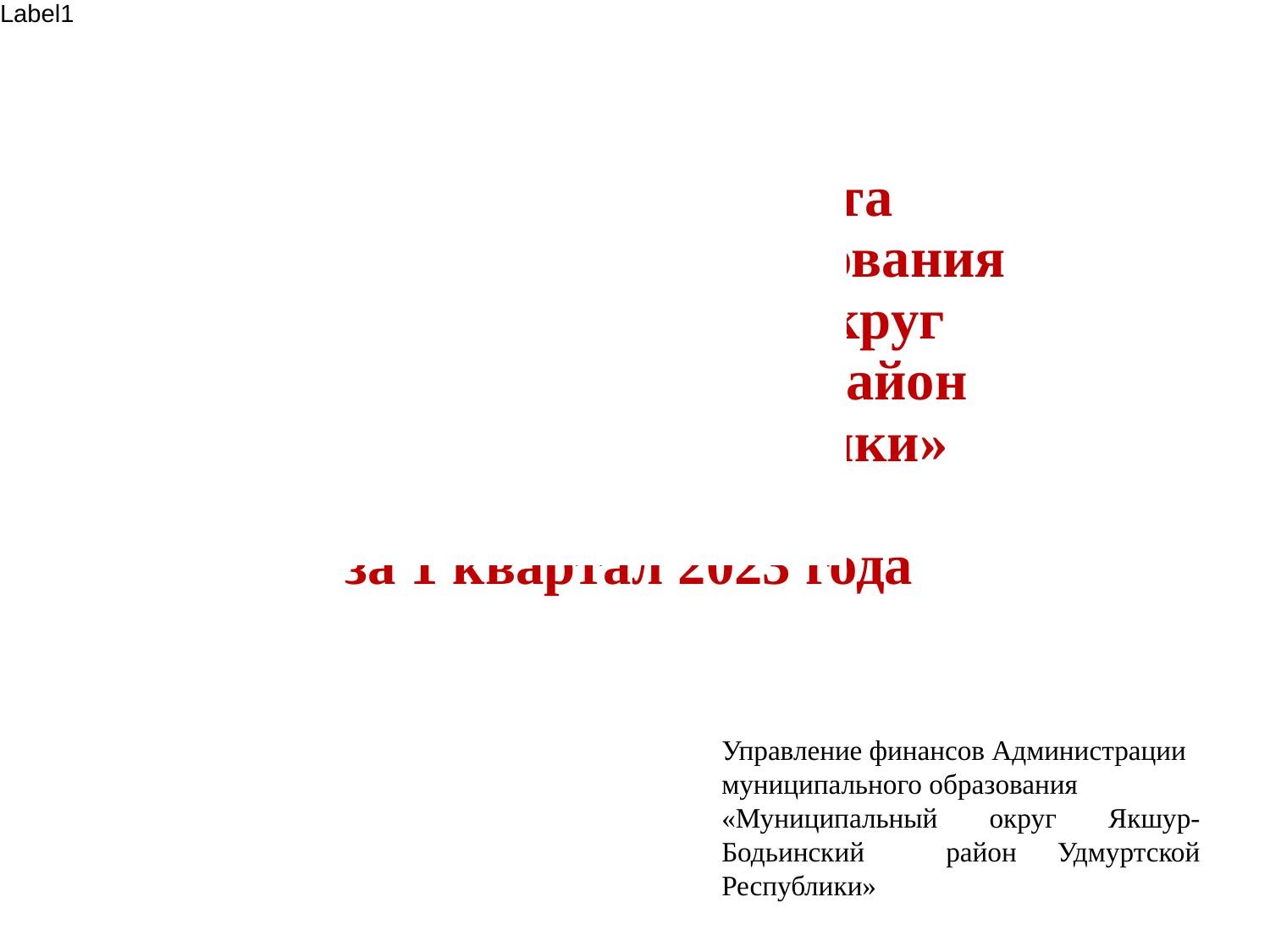

# Исполнение бюджета муниципального образования «Муниципальный округ Якшур-Бодьинский район Удмуртской Республики» за 1 квартал 2023 года
Управление финансов Администрации
муниципального образования
«Муниципальный округ Якшур-Бодьинский  район Удмуртской Республики»